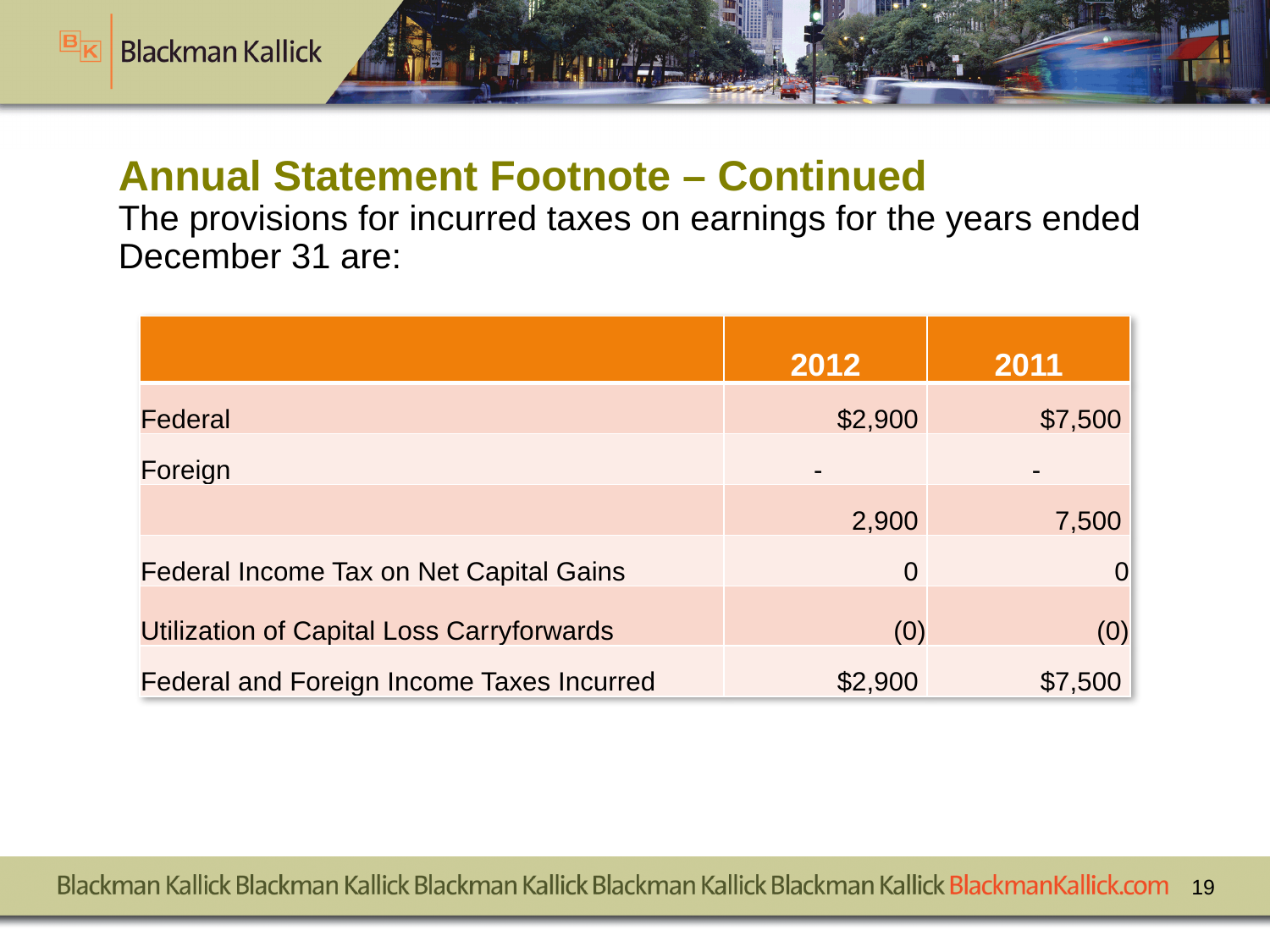

# Annual Statement Footnote – Continued The provisions for incurred taxes on earnings for the years ended December 31 are:
|  | 2012 | 2011 |
| --- | --- | --- |
| Federal | $2,900 | $7,500 |
| Foreign | - | - |
|  | 2,900 | 7,500 |
| Federal Income Tax on Net Capital Gains | 0 | 0 |
| Utilization of Capital Loss Carryforwards | (0) | (0) |
| Federal and Foreign Income Taxes Incurred | $2,900 | $7,500 |